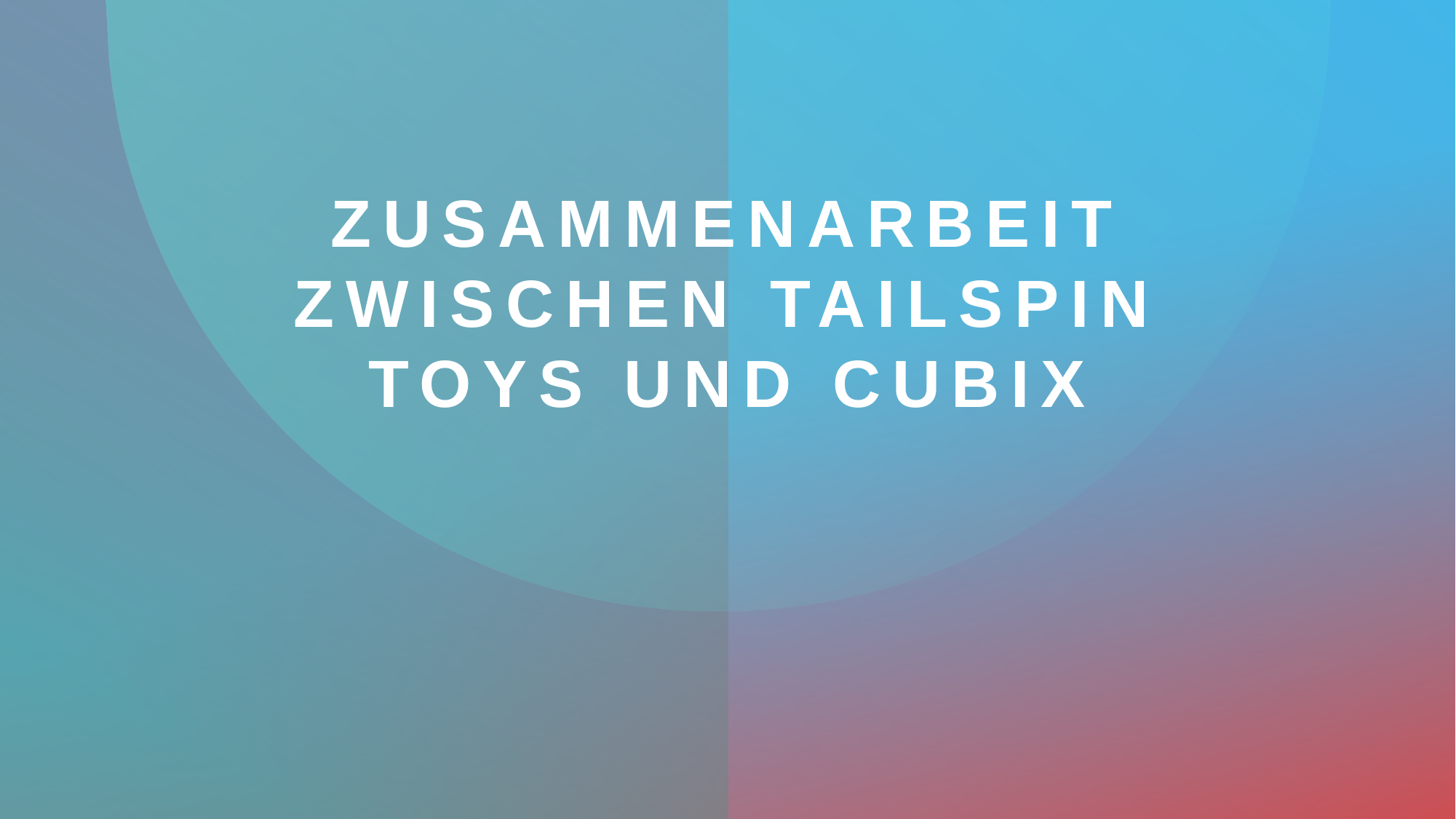

# Zusammenarbeit zwischen Tailspin Toys und CubiX